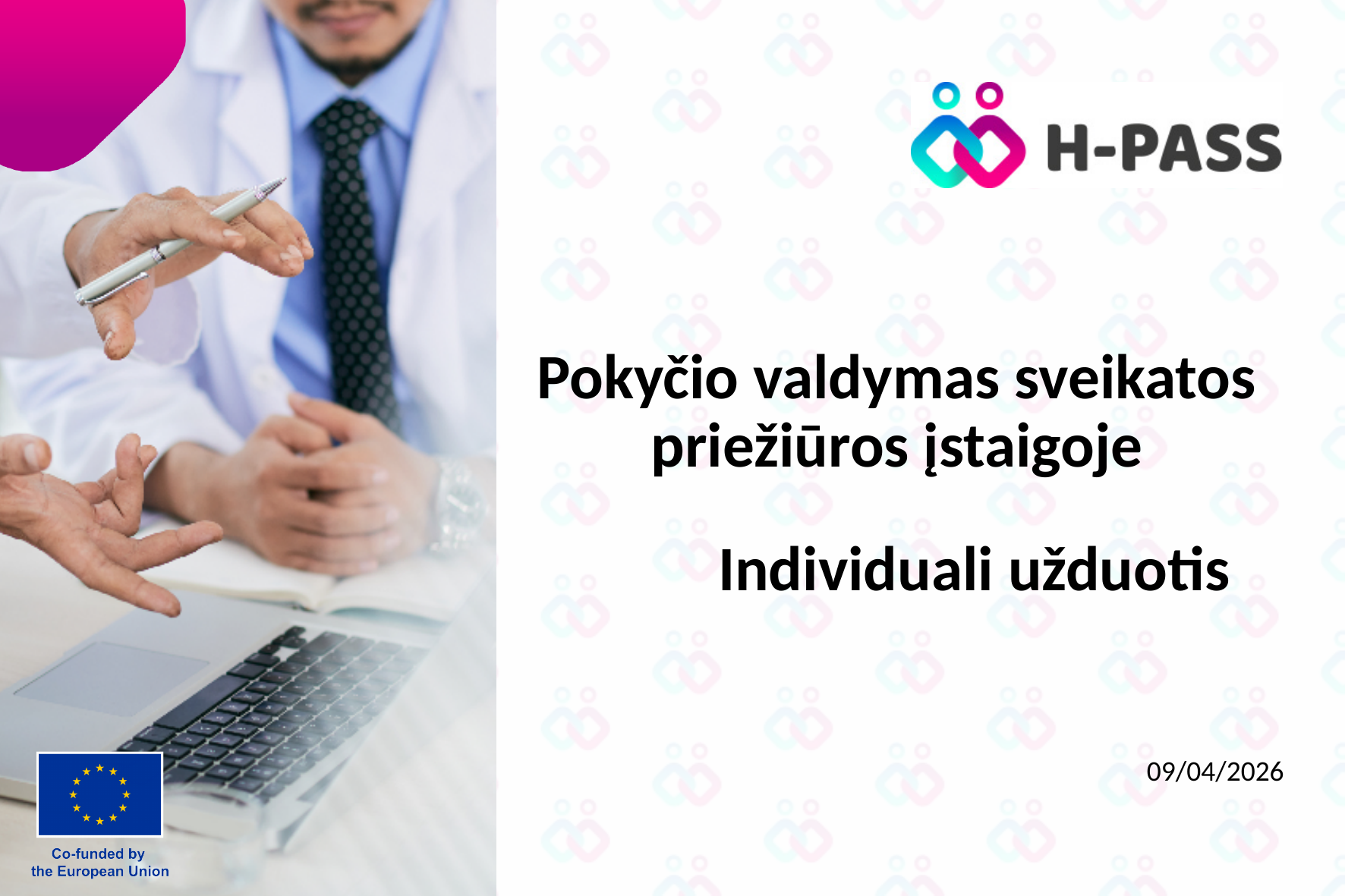

# Pokyčio valdymas sveikatos priežiūros įstaigoje
Individuali užduotis
09/04/2026